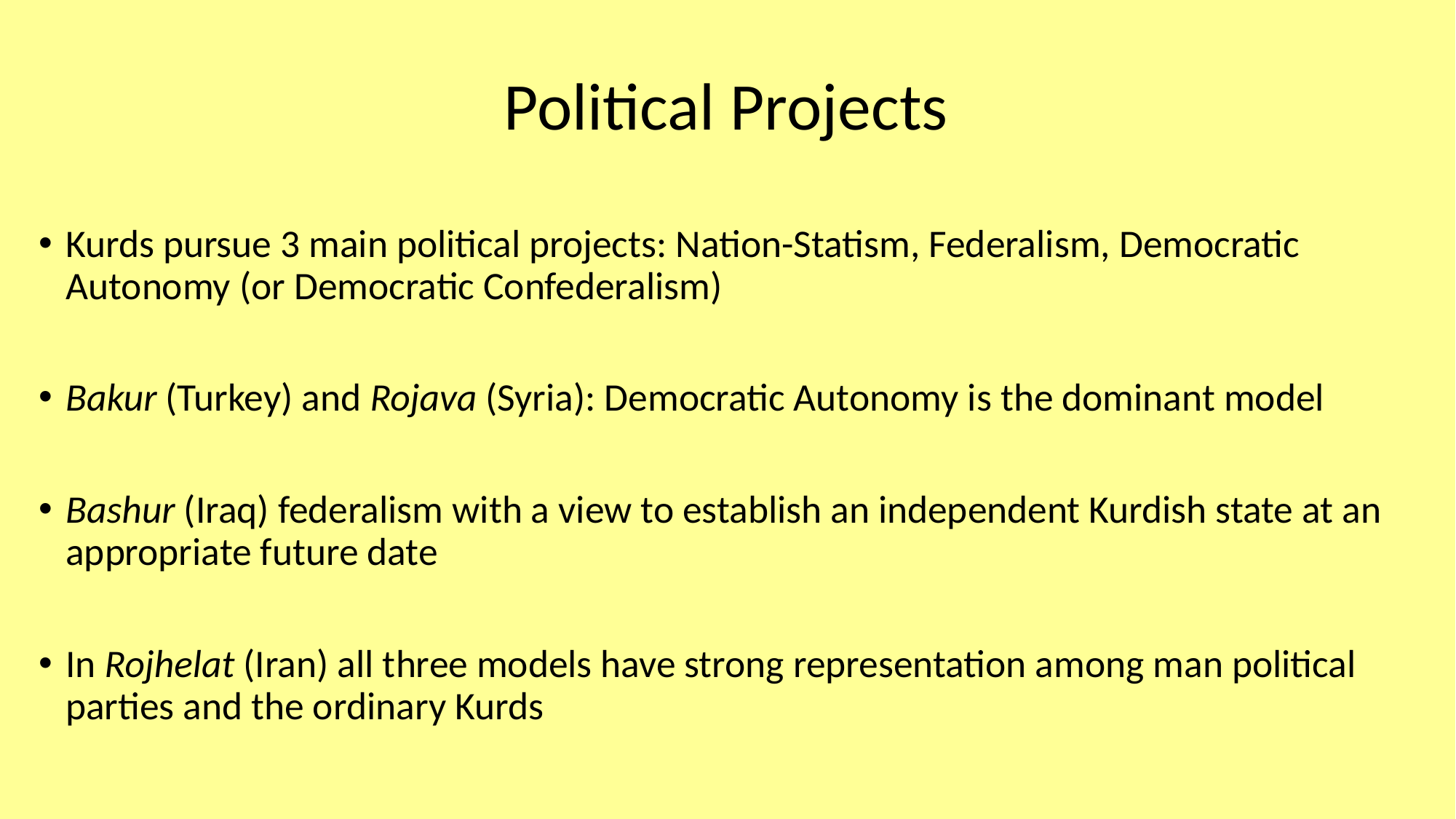

# Political Projects
Kurds pursue 3 main political projects: Nation-Statism, Federalism, Democratic Autonomy (or Democratic Confederalism)

Bakur (Turkey) and Rojava (Syria): Democratic Autonomy is the dominant model

Bashur (Iraq) federalism with a view to establish an independent Kurdish state at an appropriate future date

In Rojhelat (Iran) all three models have strong representation among man political parties and the ordinary Kurds